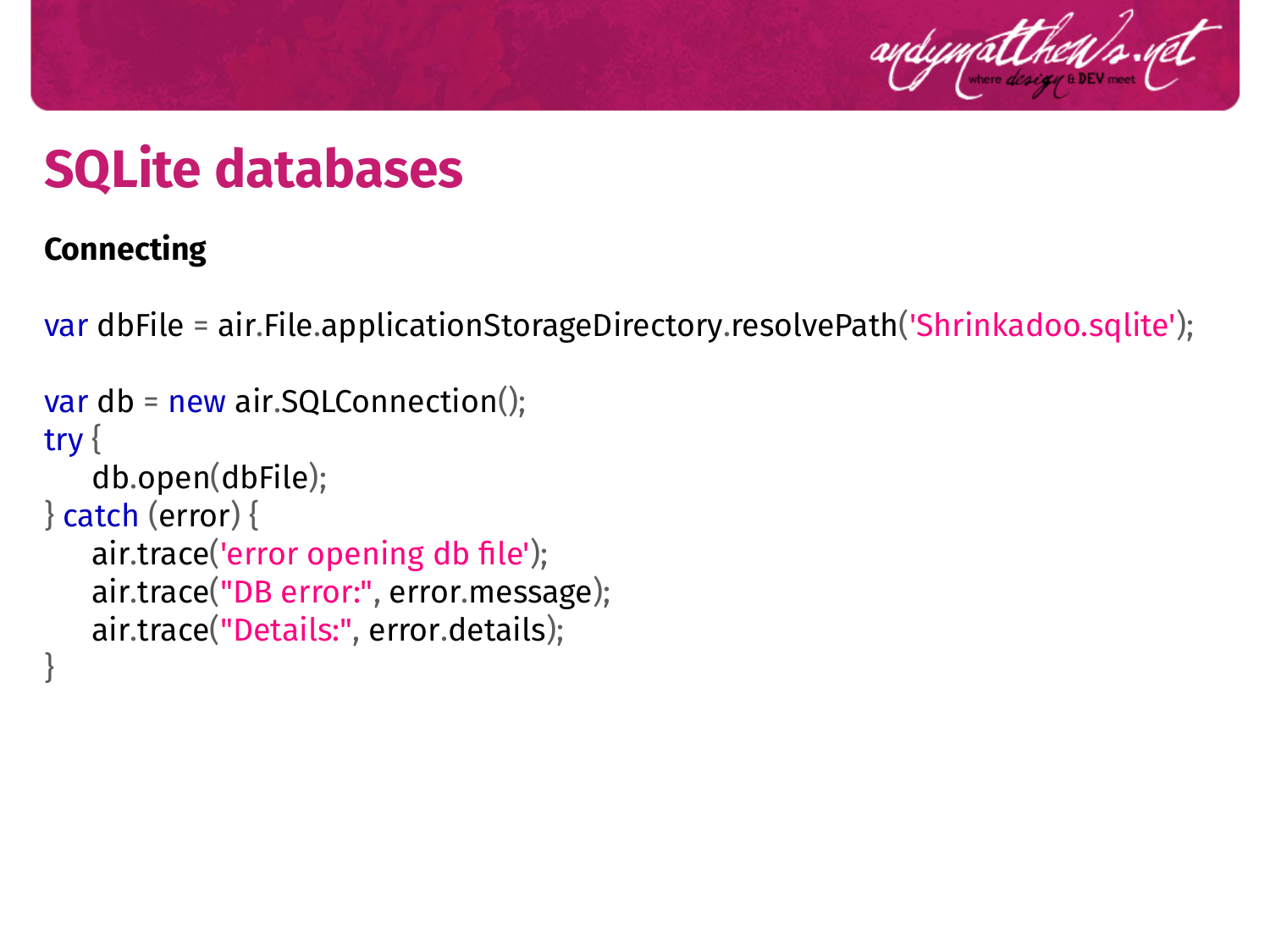

SQLite databases
Connecting

var dbFile = air.File.applicationStorageDirectory.resolvePath('Shrinkadoo.sqlite');

var db = new air.SQLConnection();
try {
	db.open(dbFile);
} catch (error) {
	air.trace('error opening db file');
	air.trace("DB error:", error.message);
	air.trace("Details:", error.details);
}